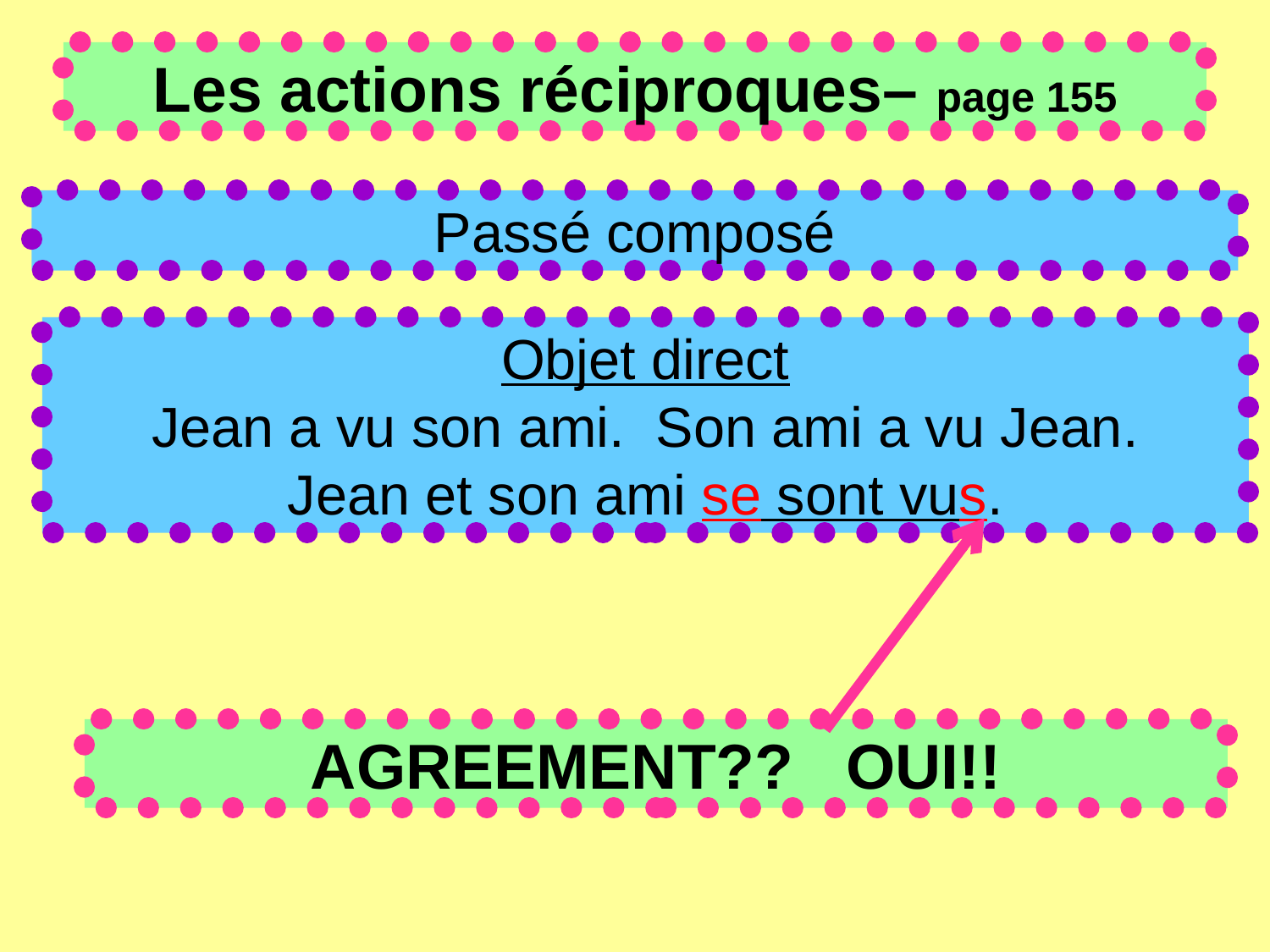

Les actions réciproques– page 155
Passé composé
Objet direct
Jean a vu son ami.  Son ami a vu Jean.
Jean et son ami se sont vus.
AGREEMENT??   OUI!!